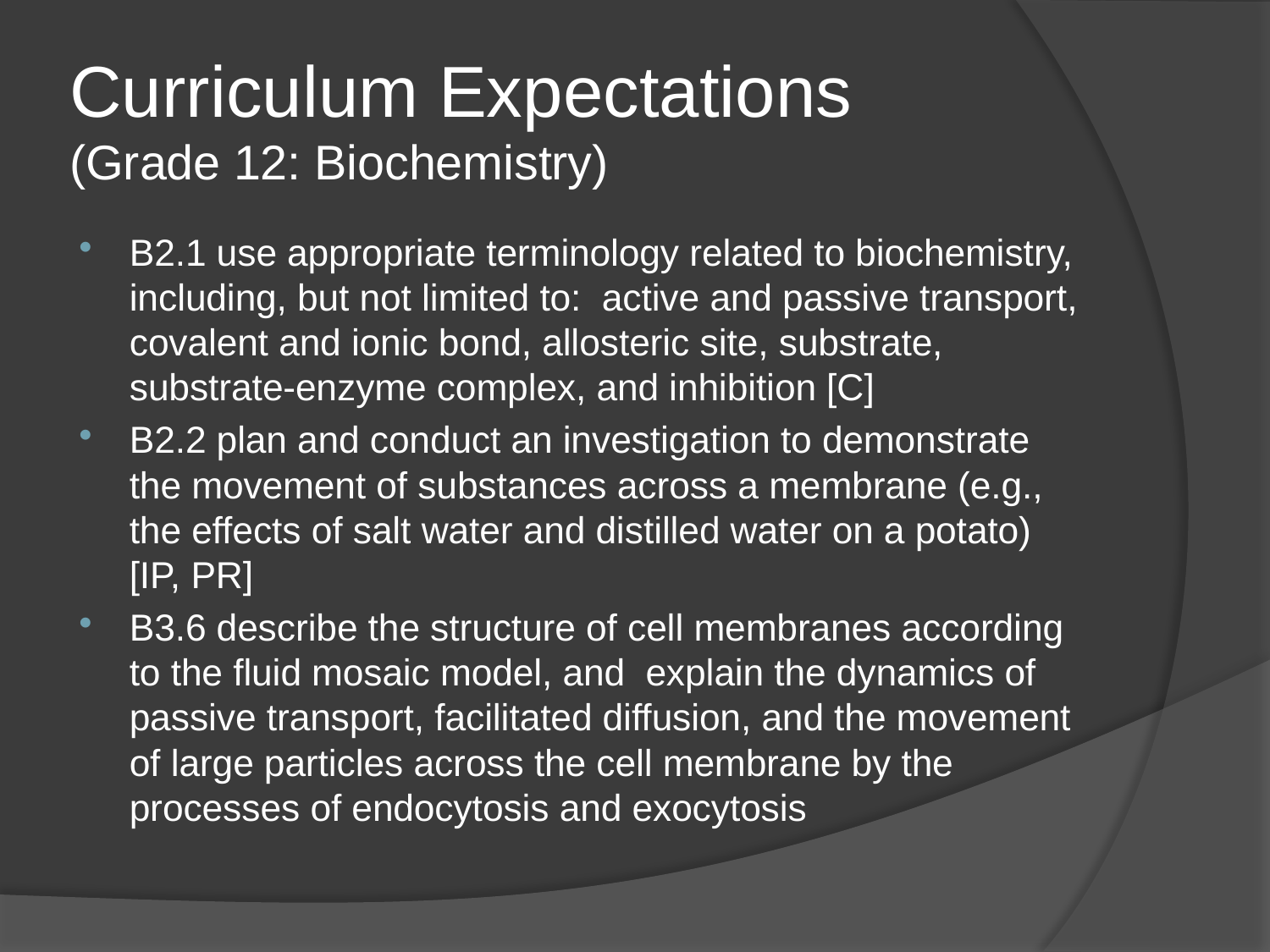

# Curriculum Expectations (Grade 12: Biochemistry)
B2.1 use appropriate terminology related to biochemistry, including, but not limited to:  active and passive transport, covalent and ionic bond, allosteric site, substrate, substrate-enzyme complex, and inhibition [C]
B2.2 plan and conduct an investigation to demonstrate the movement of substances across a membrane (e.g., the effects of salt water and distilled water on a potato) [IP, PR]
B3.6 describe the structure of cell membranes according to the fluid mosaic model, and  explain the dynamics of passive transport, facilitated diffusion, and the movement of large particles across the cell membrane by the processes of endocytosis and exocytosis